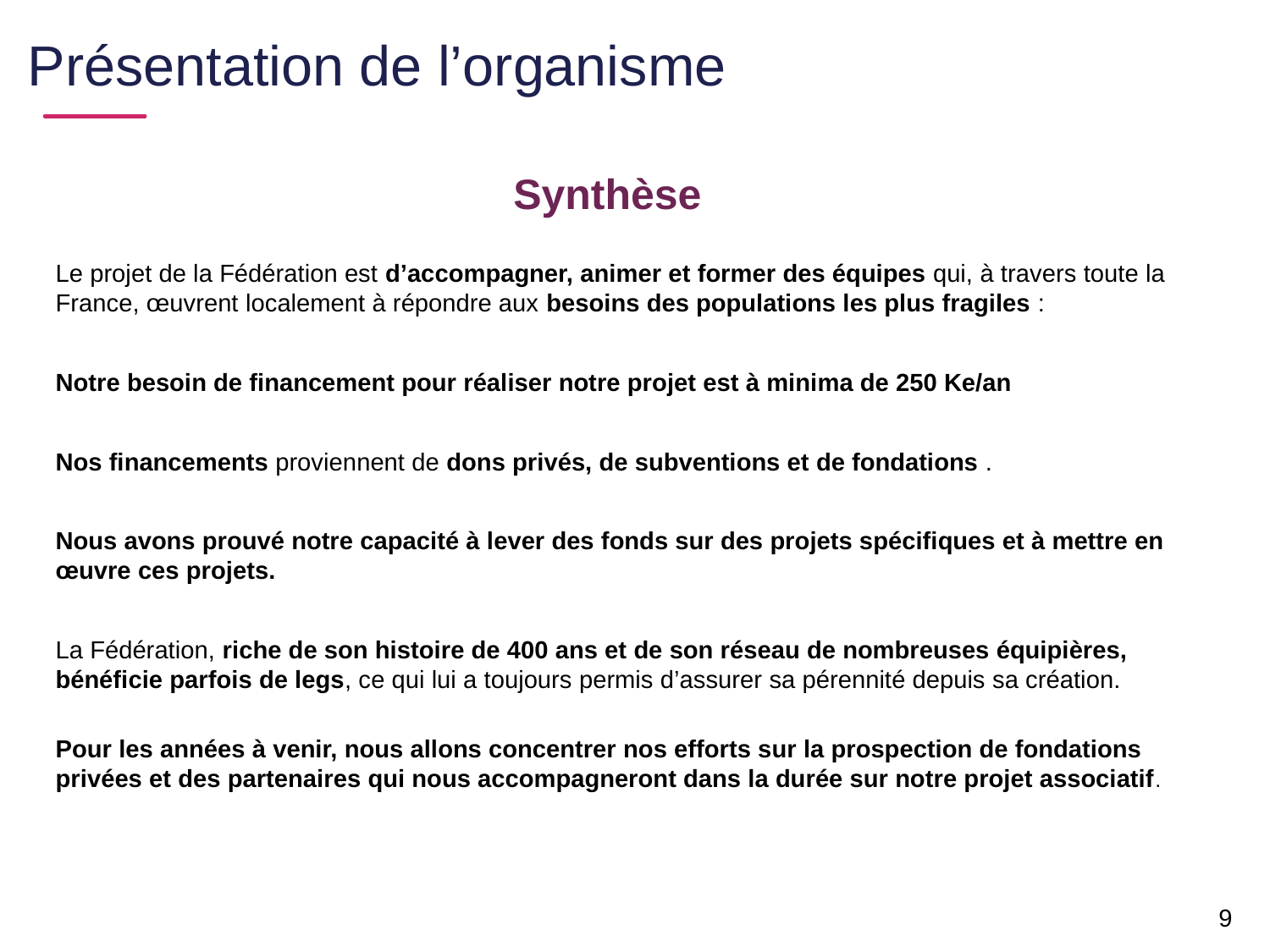

Présentation de l’organisme
Synthèse
Le projet de la Fédération est d’accompagner, animer et former des équipes qui, à travers toute la France, œuvrent localement à répondre aux besoins des populations les plus fragiles :

Notre besoin de financement pour réaliser notre projet est à minima de 250 Ke/an

Nos financements proviennent de dons privés, de subventions et de fondations .

Nous avons prouvé notre capacité à lever des fonds sur des projets spécifiques et à mettre en œuvre ces projets.

La Fédération, riche de son histoire de 400 ans et de son réseau de nombreuses équipières, bénéficie parfois de legs, ce qui lui a toujours permis d’assurer sa pérennité depuis sa création.
Pour les années à venir, nous allons concentrer nos efforts sur la prospection de fondations privées et des partenaires qui nous accompagneront dans la durée sur notre projet associatif.
9